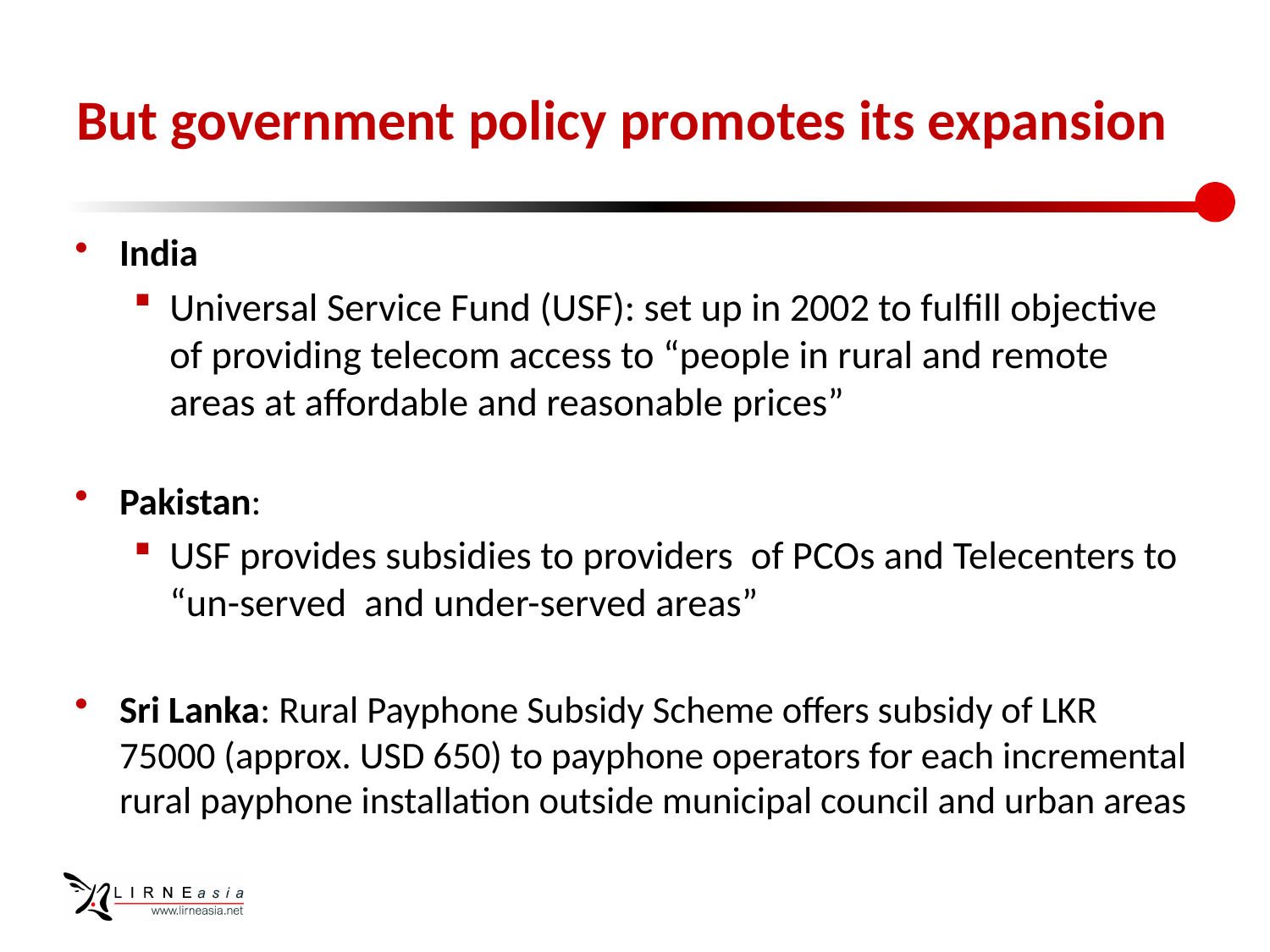

# But government policy promotes its expansion
India
Universal Service Fund (USF): set up in 2002 to fulfill objective of providing telecom access to “people in rural and remote areas at affordable and reasonable prices”

Pakistan:
USF provides subsidies to providers  of PCOs and Telecenters to “un-served  and under-served areas”

Sri Lanka: Rural Payphone Subsidy Scheme offers subsidy of LKR 75000 (approx. USD 650) to payphone operators for each incremental rural payphone installation outside municipal council and urban areas